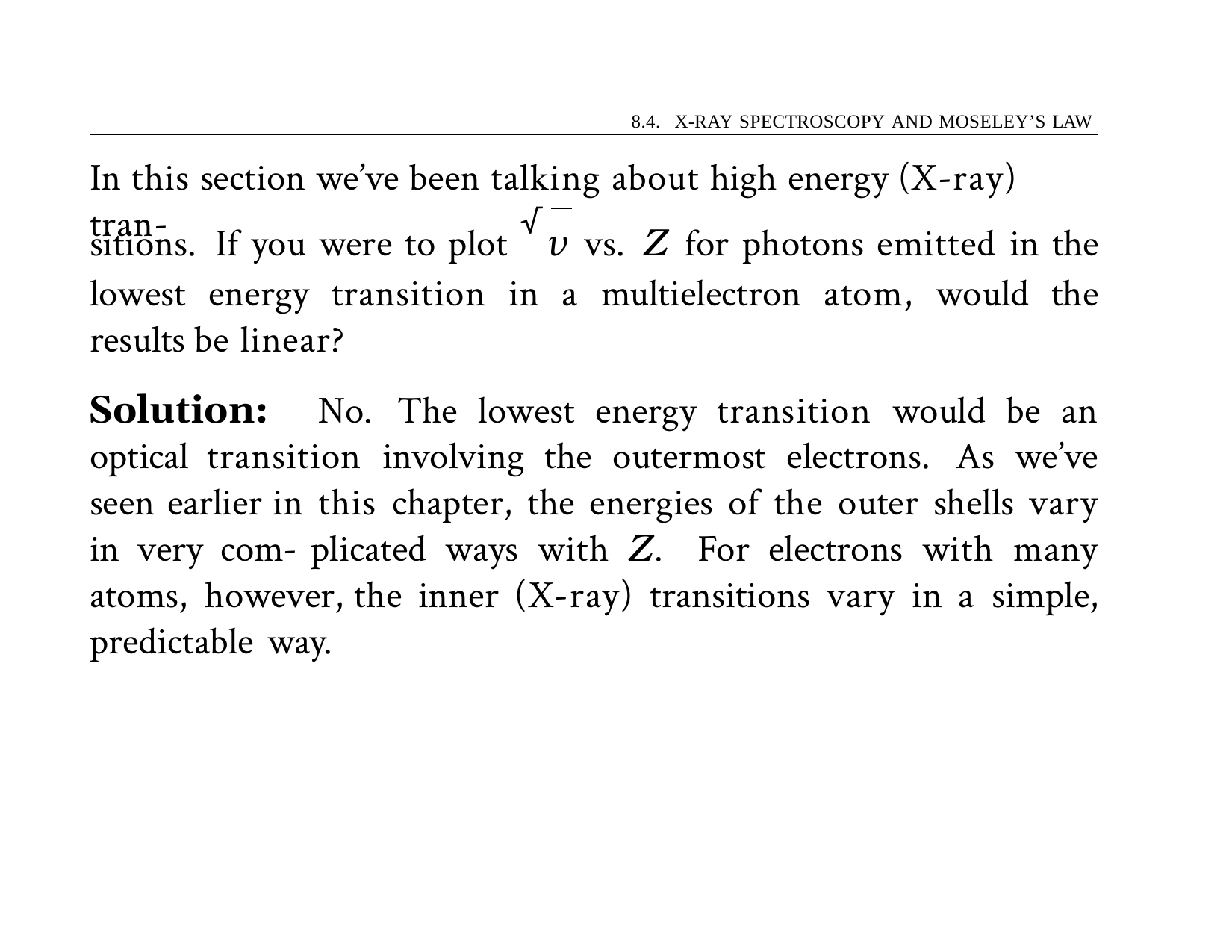

8.4.  X-RAY SPECTROSCOPY AND MOSELEY’S LAW

# In this section we’ve been talking about high energy (X-ray) tran-
sitions. If you were to plot √ν vs. Z for photons emitted in the lowest energy transition in a multielectron atom, would the results be linear?
Solution:  No. The lowest energy transition would be an optical transition involving the outermost electrons. As we’ve seen earlier in this chapter, the energies of the outer shells vary in very com- plicated ways with Z.  For electrons with many atoms, however, the inner (X-ray) transitions vary in a simple, predictable way.